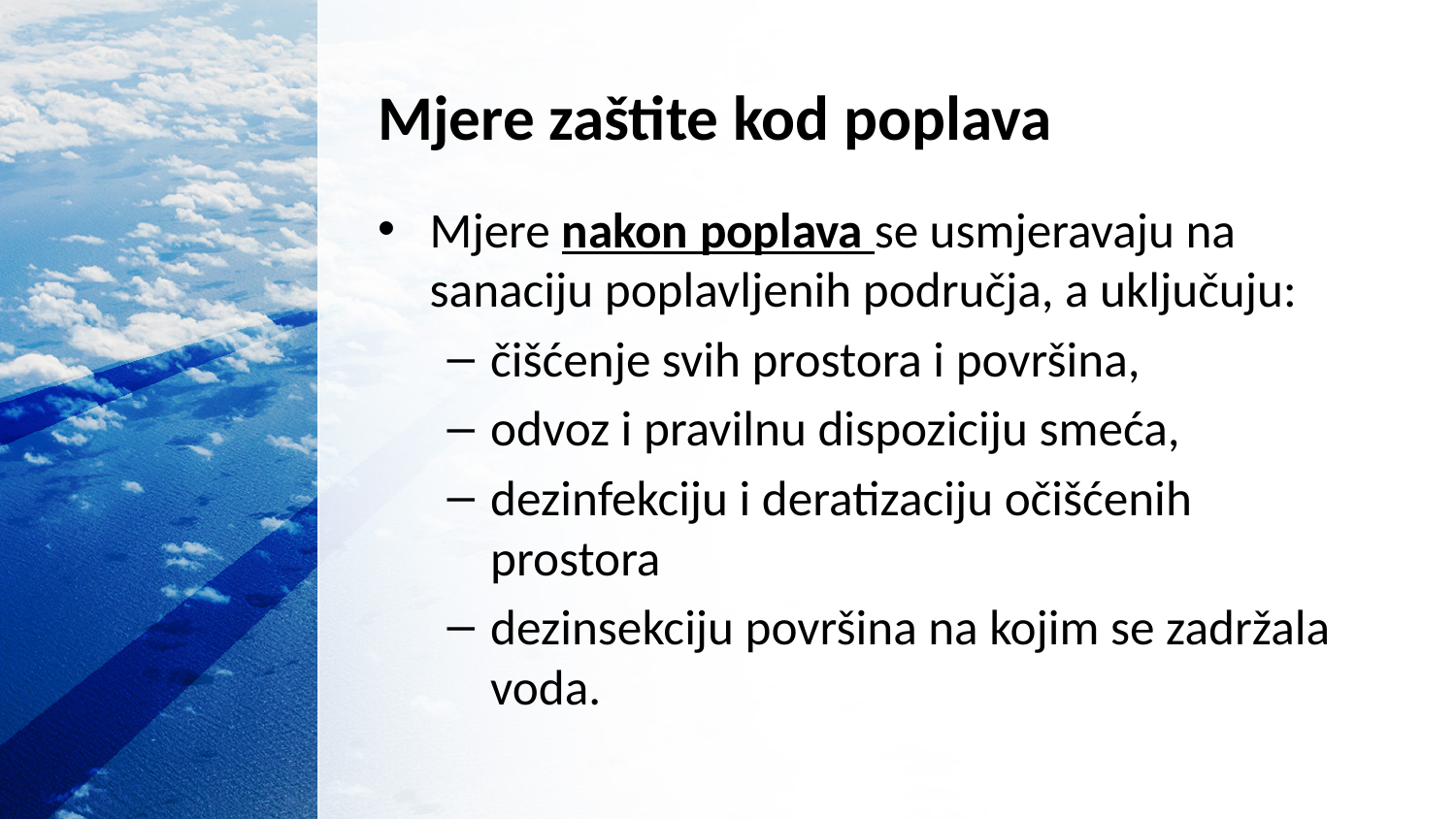

# Mjere zaštite kod poplava
Mjere nakon poplava se usmjeravaju na sanaciju poplavljenih područja, a uključuju:
čišćenje svih prostora i površina,
odvoz i pravilnu dispoziciju smeća,
dezinfekciju i deratizaciju očišćenih prostora
dezinsekciju površina na kojim se zadržala voda.